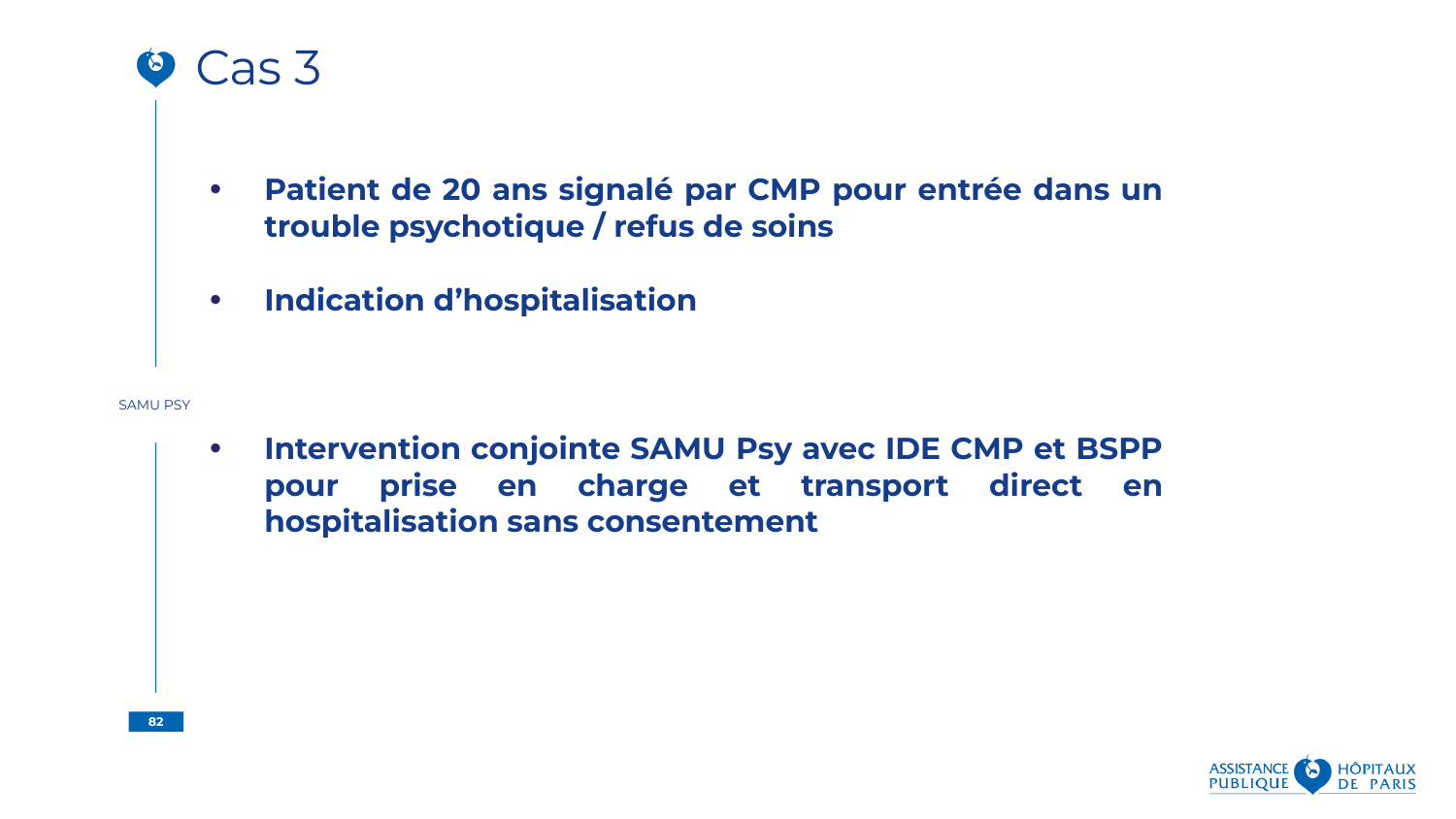

Cas 3
Patient de 20 ans signalé par CMP pour entrée dans un trouble psychotique / refus de soins
Indication d’hospitalisation

Intervention conjointe SAMU Psy avec IDE CMP et BSPP pour prise en charge et transport direct en hospitalisation sans consentement

SAMU PSY
82